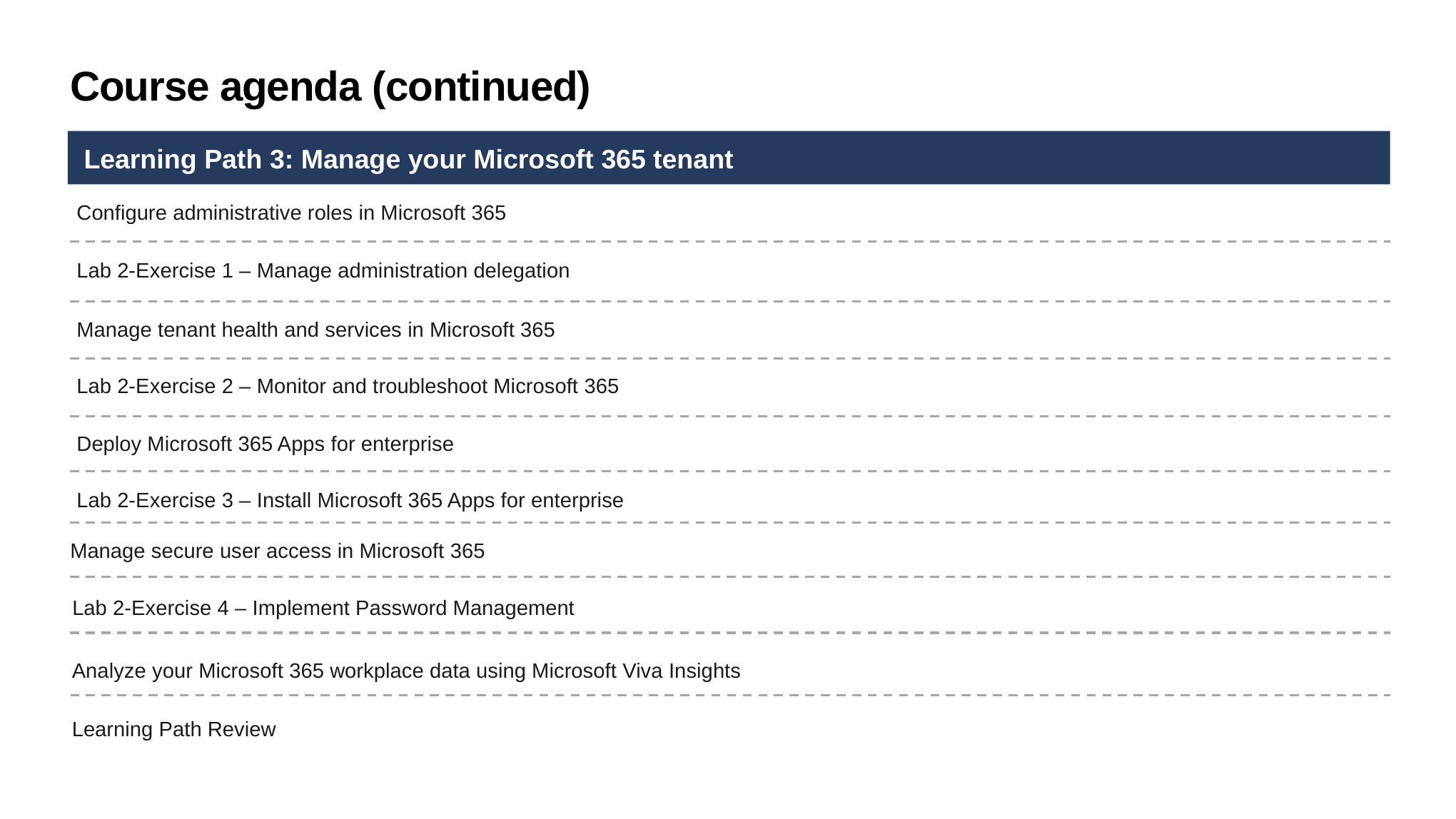

# Course agenda (continued)
Learning Path 3: Manage your Microsoft 365 tenant
Configure administrative roles in Microsoft 365
Lab 2-Exercise 1 – Manage administration delegation
Manage tenant health and services in Microsoft 365
Lab 2-Exercise 2 – Monitor and troubleshoot Microsoft 365
Deploy Microsoft 365 Apps for enterprise
Lab 2-Exercise 3 – Install Microsoft 365 Apps for enterprise
Manage secure user access in Microsoft 365
Lab 2-Exercise 4 – Implement Password Management
Analyze your Microsoft 365 workplace data using Microsoft Viva Insights
Learning Path Review